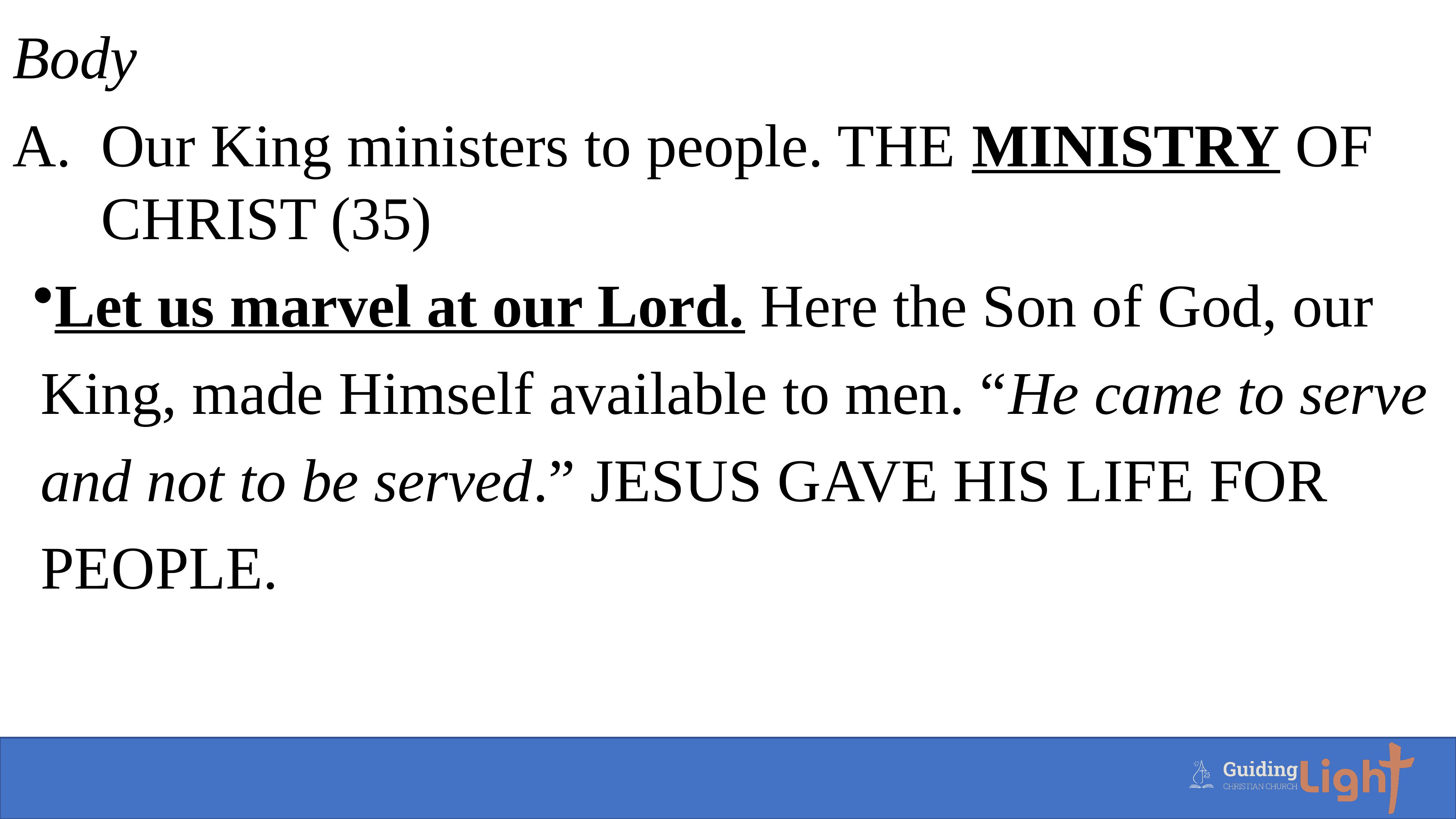

Body
Our King ministers to people. THE MINISTRY OF CHRIST (35)
Let us marvel at our Lord. Here the Son of God, our King, made Himself available to men. “He came to serve and not to be served.” JESUS GAVE HIS LIFE FOR PEOPLE.